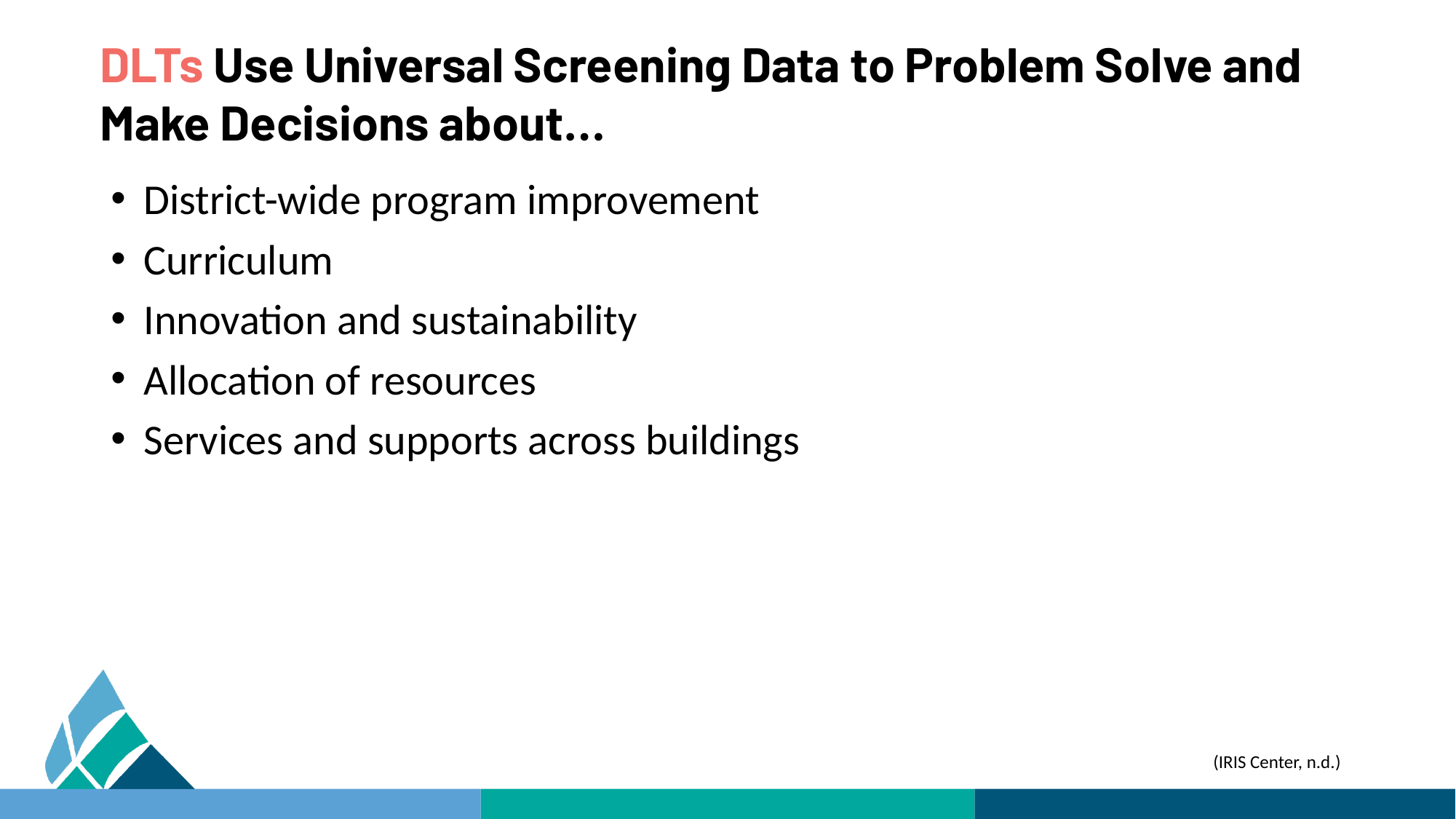

# DLTs Use Universal Screening Data to Problem Solve and Make Decisions about…
District-wide program improvement
Curriculum
Innovation and sustainability
Allocation of resources
Services and supports across buildings
(IRIS Center, n.d.)